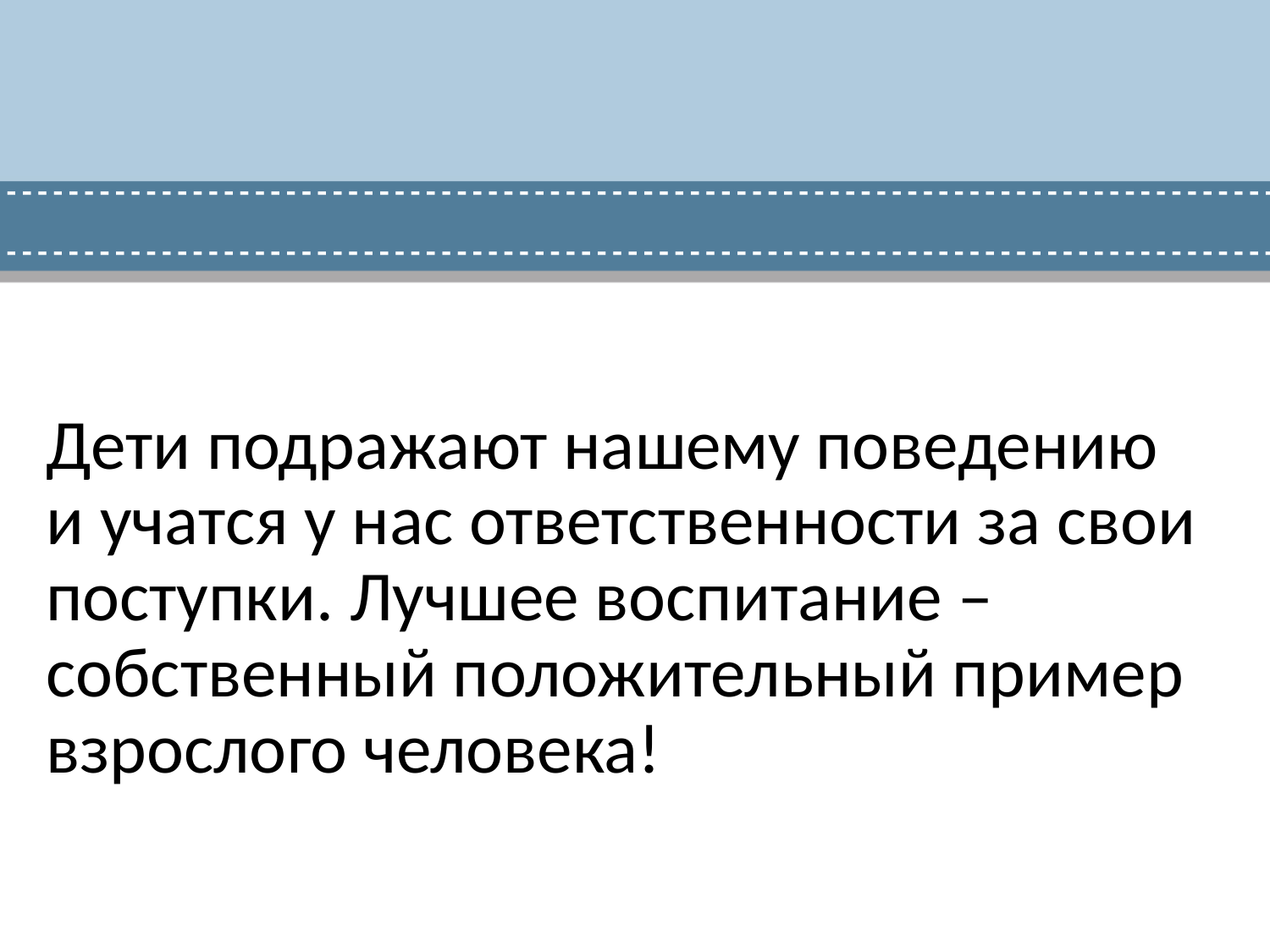

# Дети подражают нашему поведению и учатся у нас ответственности за свои поступки. Лучшее воспитание – собственный положительный пример взрослого человека!